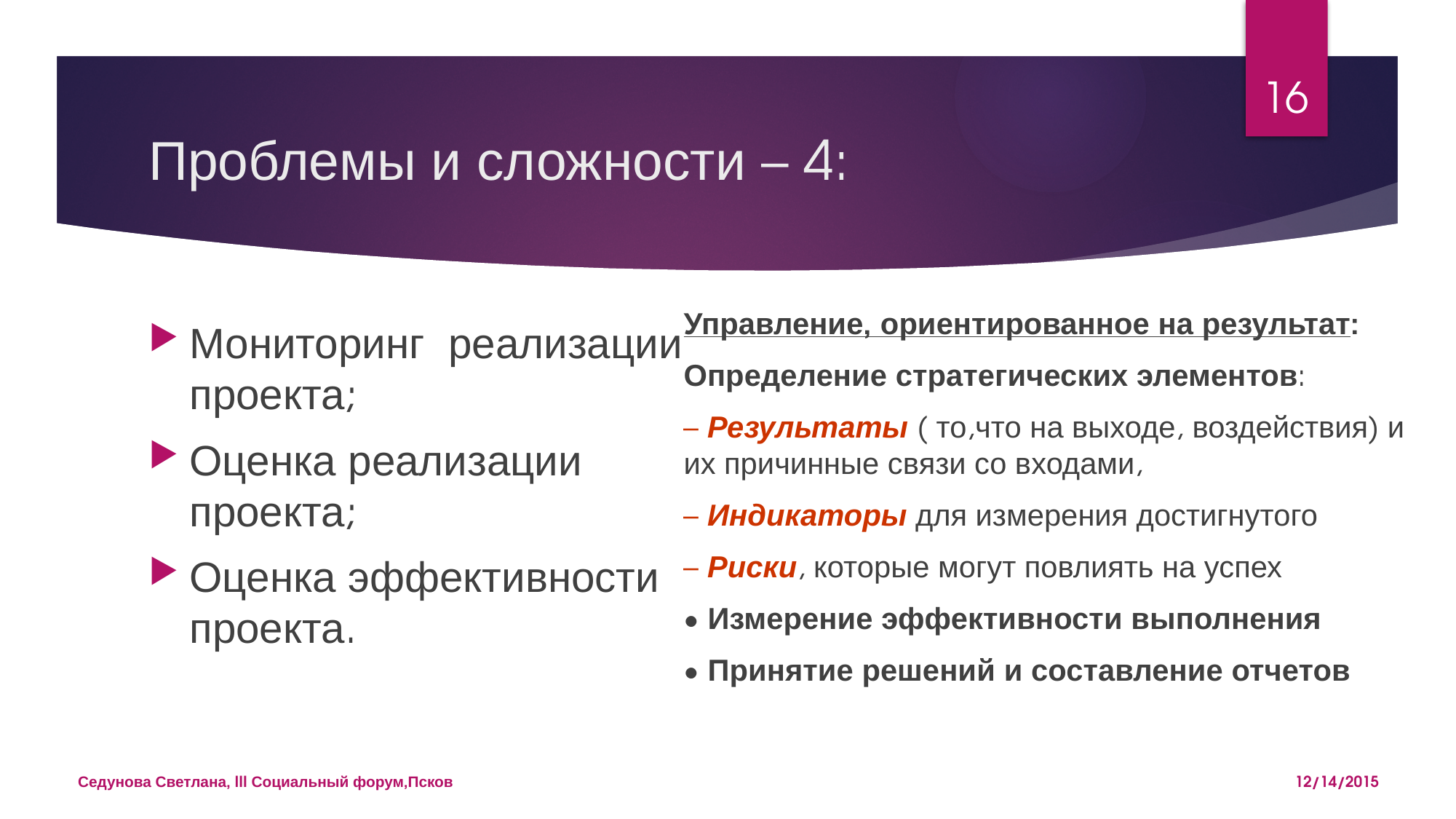

16
# Проблемы и сложности – 4:
Управление, ориентированное на результат:
Определение стратегических элементов:
– Результаты ( то,что на выходе, воздействия) и их причинные связи со входами,
– Индикаторы для измерения достигнутого
– Риски, которые могут повлиять на успех
• Измерение эффективности выполнения
• Принятие решений и составление отчетов

Мониторинг  реализации проекта;
Оценка реализации проекта;
Оценка эффективности проекта.
Седунова Светлана, III Социальный форум,Псков
12/14/2015